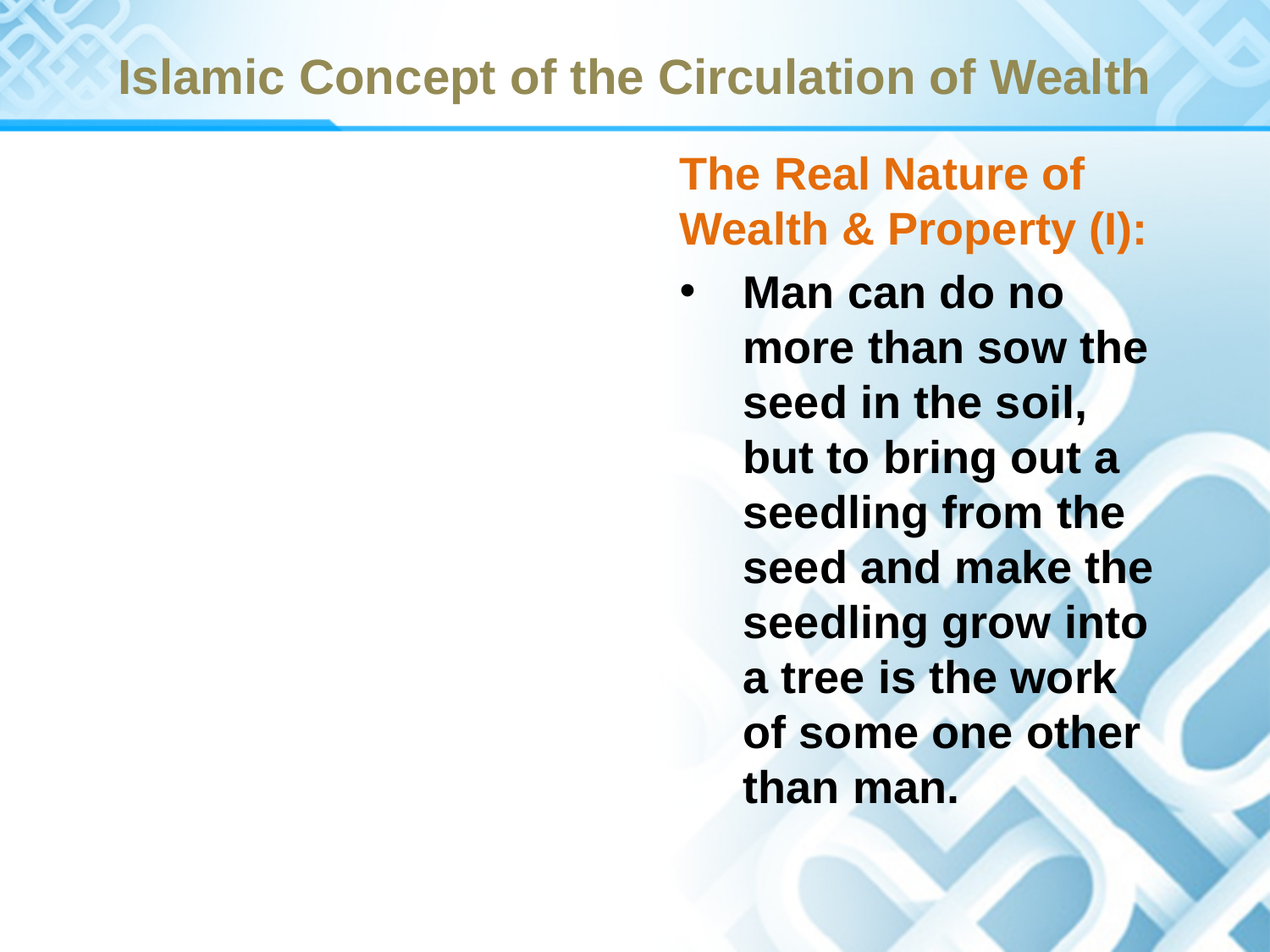

# Islamic Concept of the Circulation of Wealth
The Real Nature of Wealth & Property (I):
Man can do no more than sow the seed in the soil, but to bring out a seedling from the seed and make the seedling grow into a tree is the work of some one other than man.